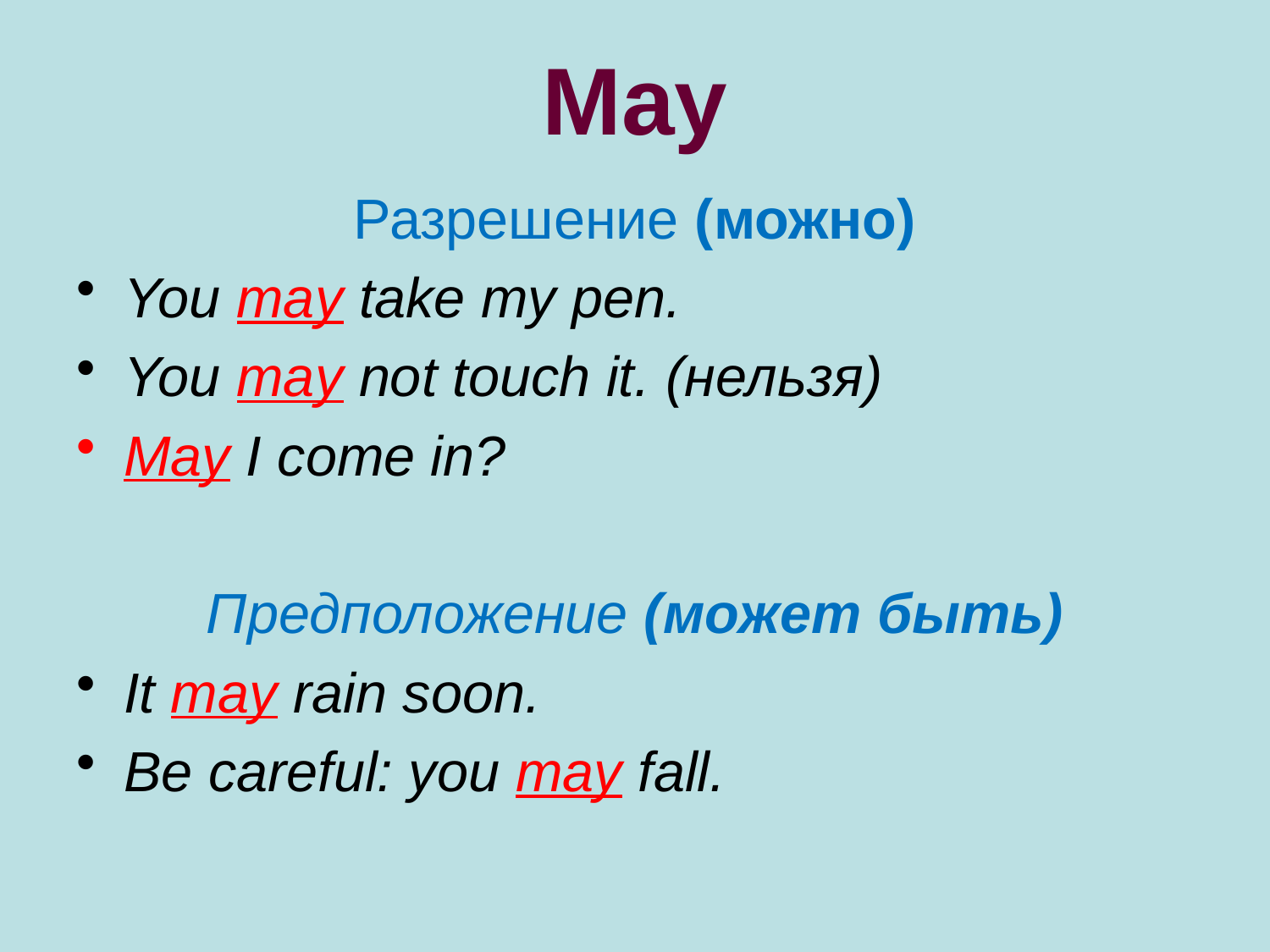

# May
Разрешение (можно)
You may take my pen.
You may not touch it. (нельзя)
May I come in?

Предположение (может быть)
It may rain soon.
Be careful: you may fall.